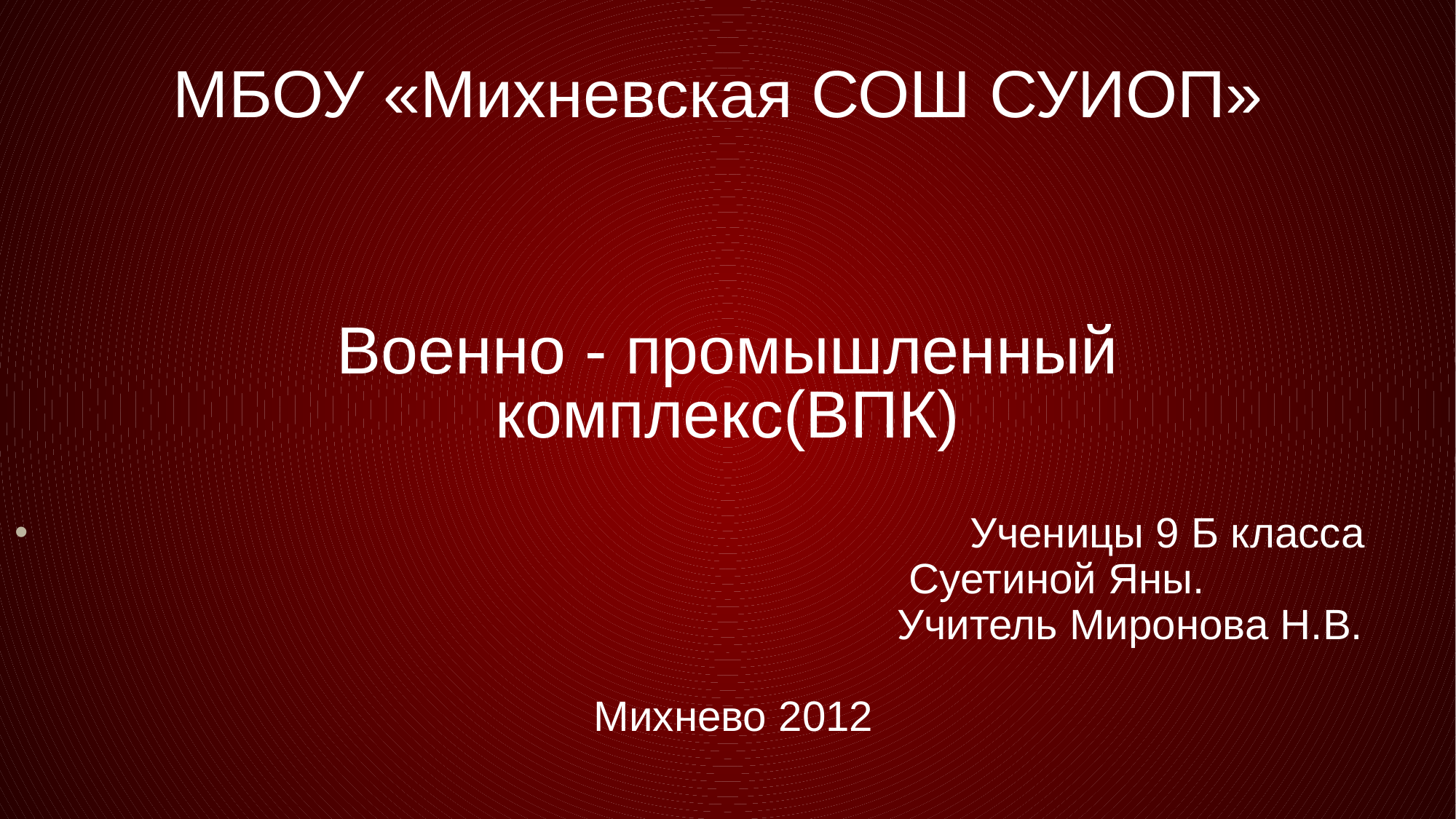

# МБОУ «Михневская СОШ СУИОП» Военно - промышленный комплекс(ВПК)
                                                                              Ученицы 9 Б класса
                                                                         Суетиной Яны.
                                                                        Учитель Миронова Н.В.
 Михнево 2012